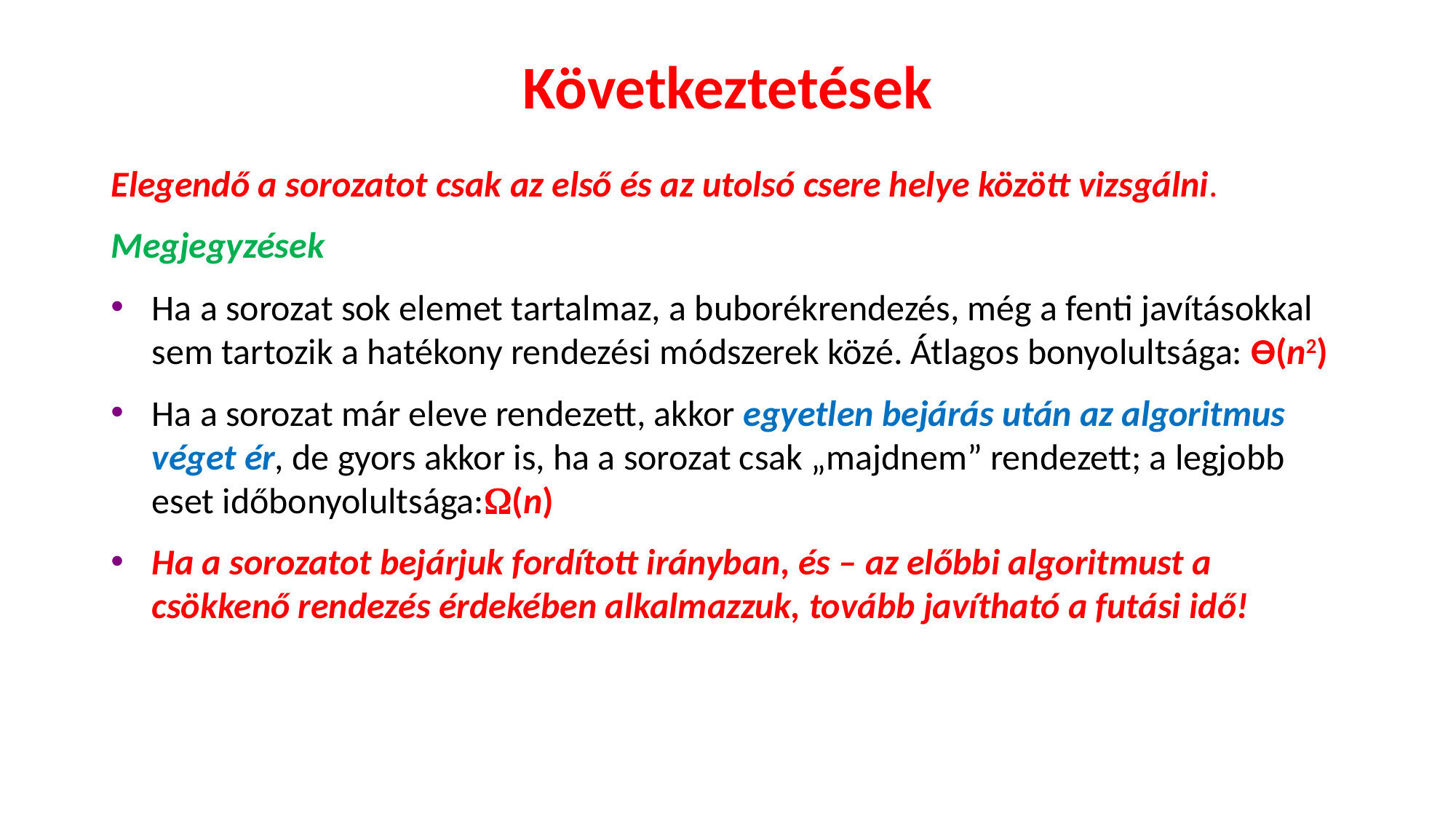

# Következtetések
Elegendő a sorozatot csak az első és az utolsó csere helye között vizsgálni.
Megjegyzések
Ha a sorozat sok elemet tartalmaz, a buborékrendezés, még a fenti javításokkal sem tartozik a hatékony rendezési módszerek közé. Átlagos bonyolultsága: ϴ(n2)
Ha a sorozat már eleve rendezett, akkor egyetlen bejárás után az algoritmus véget ér, de gyors akkor is, ha a sorozat csak „majdnem” rendezett; a legjobb eset időbonyolultsága:Ω(n)
Ha a sorozatot bejárjuk fordított irányban, és – az előbbi algoritmust a csökkenő rendezés érdekében alkalmazzuk, tovább javítható a futási idő!